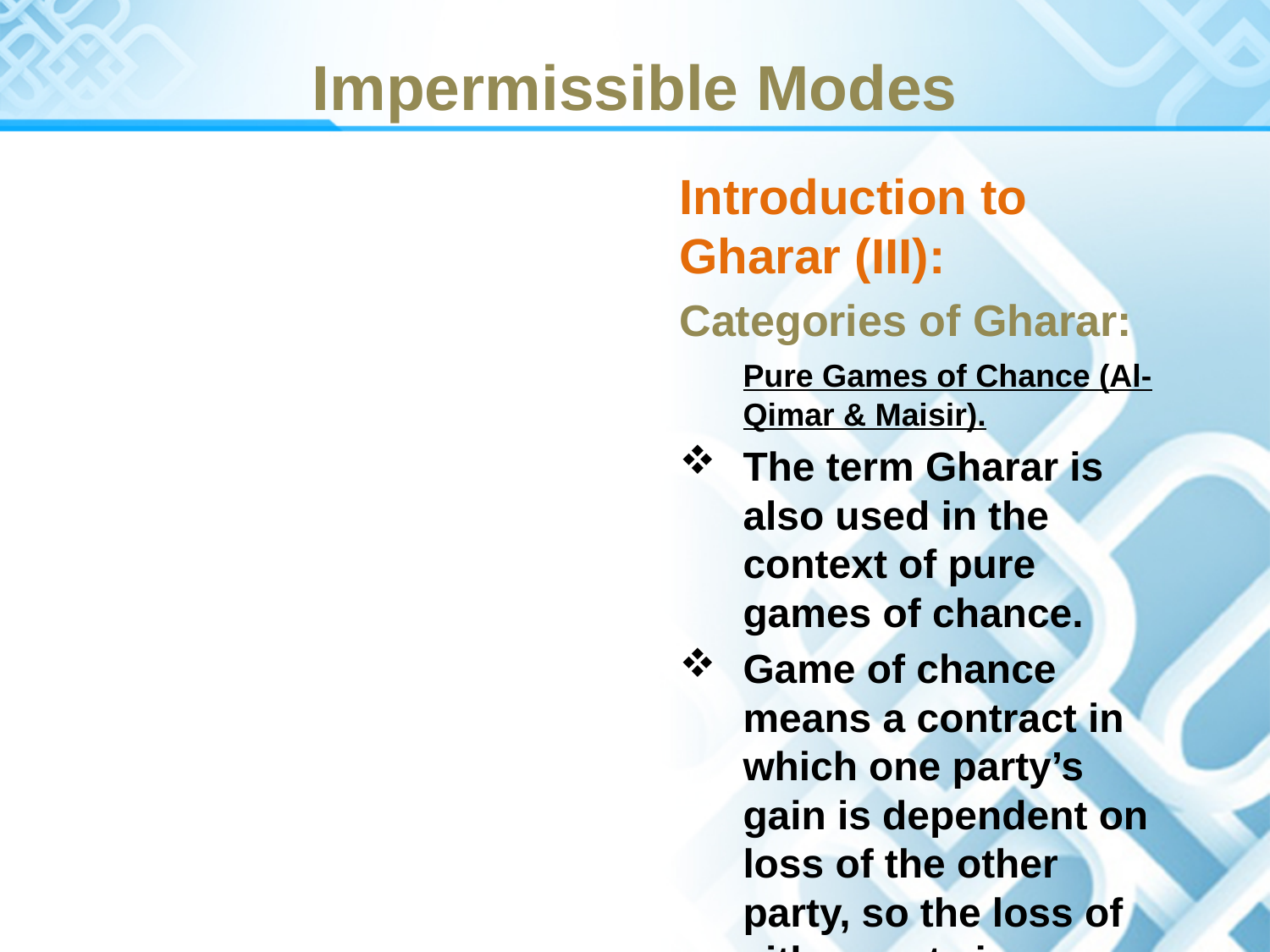

Impermissible Modes
Introduction to Gharar (III):
Categories of Gharar:
	Pure Games of Chance (Al-Qimar & Maisir).
The term Gharar is also used in the context of pure games of chance.
Game of chance means a contract in which one party’s gain is dependent on loss of the other party, so the loss of either party is certain.